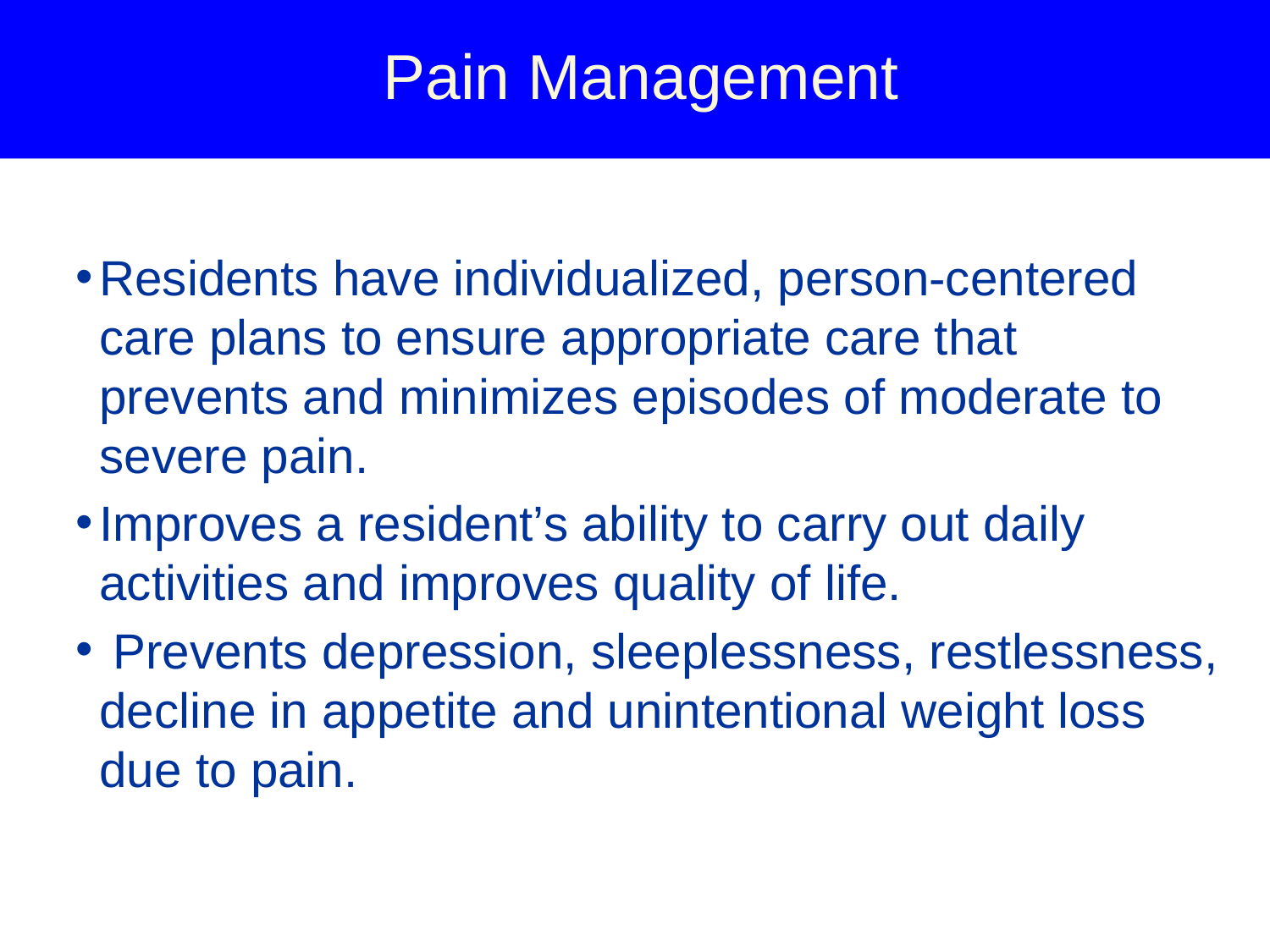

# Pain Management

Residents have individualized, person-centered care plans to ensure appropriate care that prevents and minimizes episodes of moderate to severe pain.
Improves a resident’s ability to carry out daily activities and improves quality of life.
 Prevents depression, sleeplessness, restlessness, decline in appetite and unintentional weight loss due to pain.